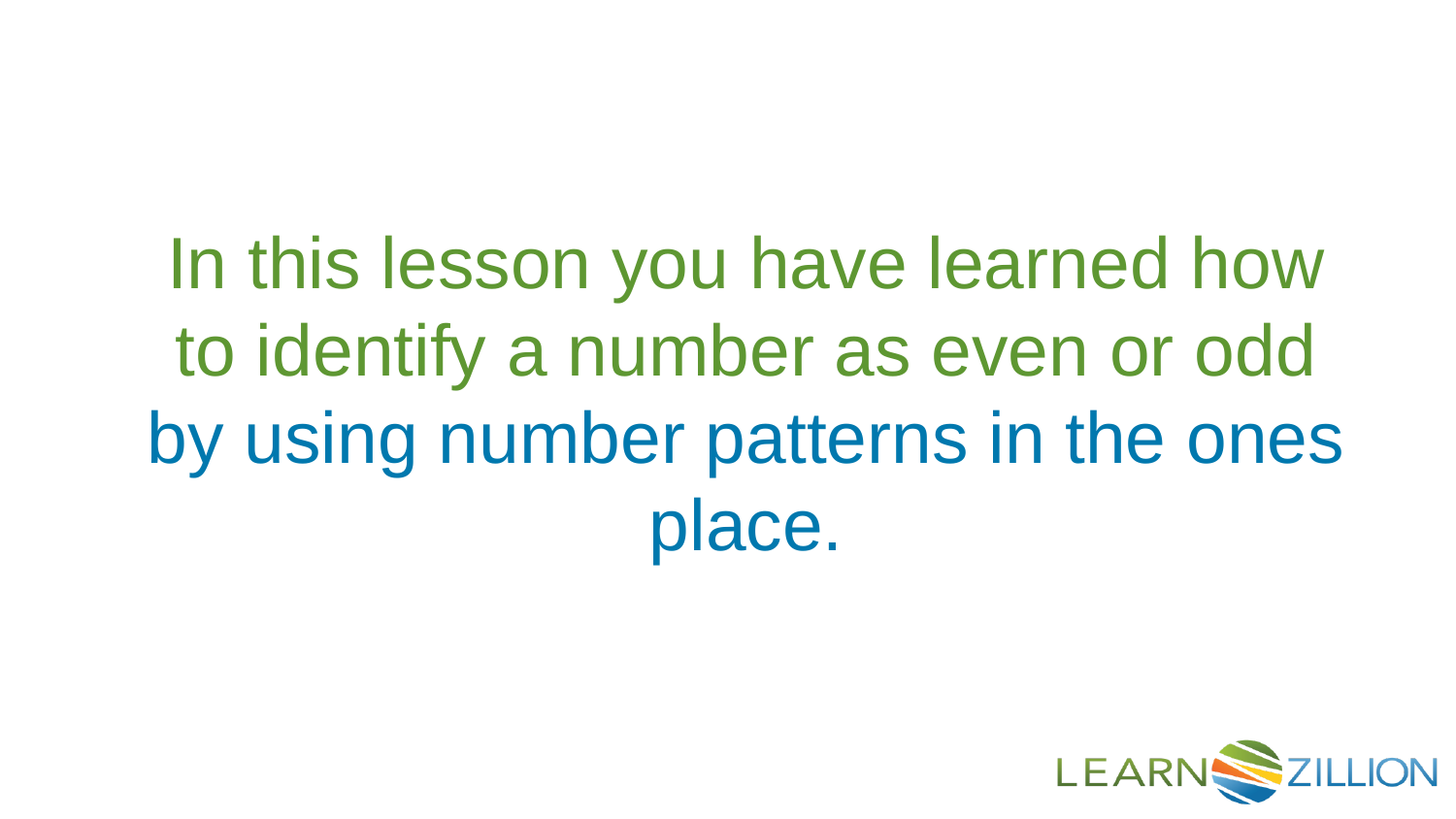

In this lesson you have learned how to identify a number as even or odd by using number patterns in the ones place.